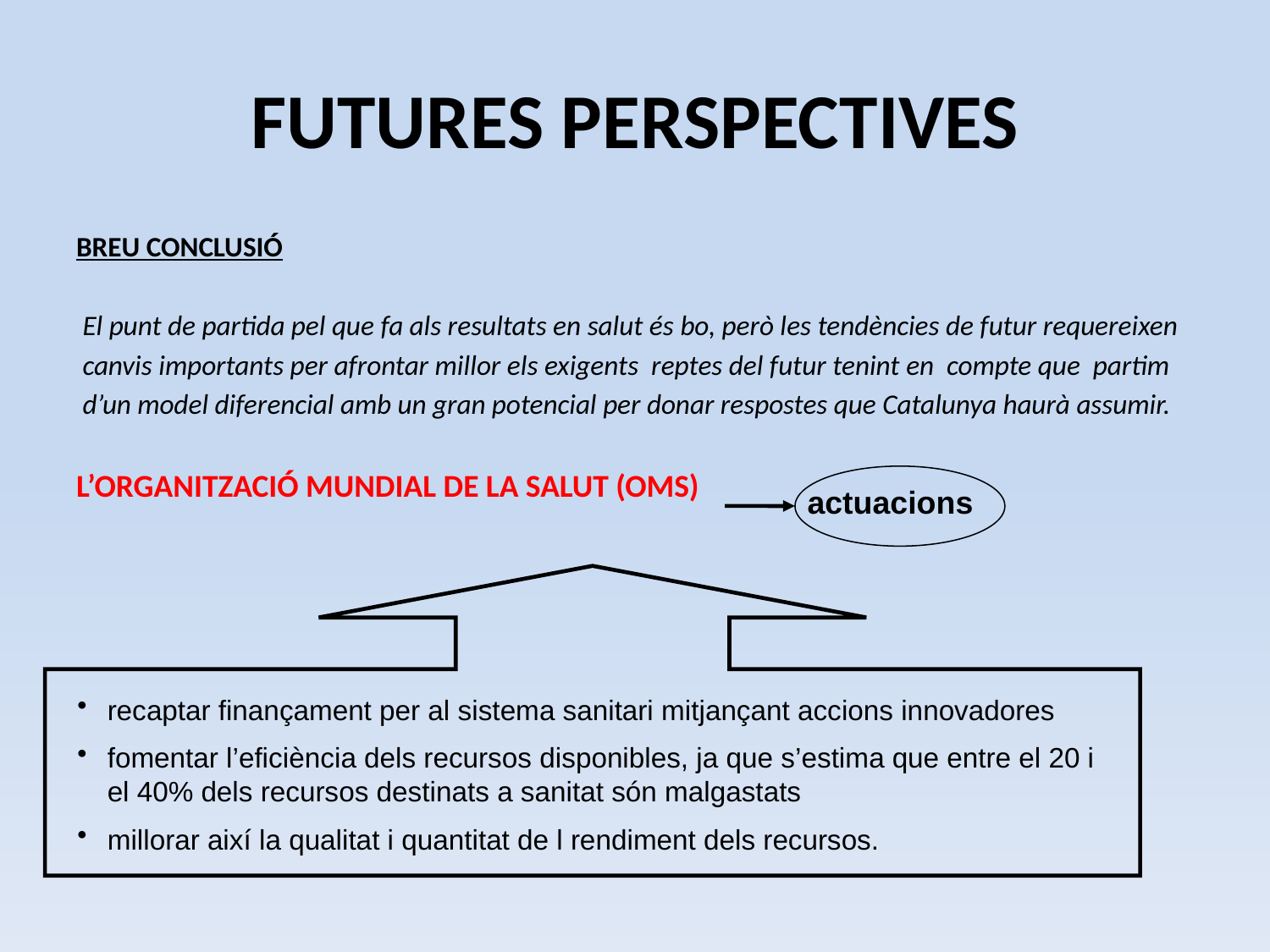

# FUTURES PERSPECTIVES
BREU CONCLUSIÓ

 El punt de partida pel que fa als resultats en salut és bo, però les tendències de futur requereixen
 canvis importants per afrontar millor els exigents  reptes del futur tenint en  compte que  partim
 d’un model diferencial amb un gran potencial per donar respostes que Catalunya haurà assumir.

L’ORGANITZACIÓ MUNDIAL DE LA SALUT (OMS)

actuacions

recaptar finançament per al sistema sanitari mitjançant accions innovadores
fomentar l’eficiència dels recursos disponibles, ja que s’estima que entre el 20 i el 40% dels recursos destinats a sanitat són malgastats
millorar així la qualitat i quantitat de l rendiment dels recursos.